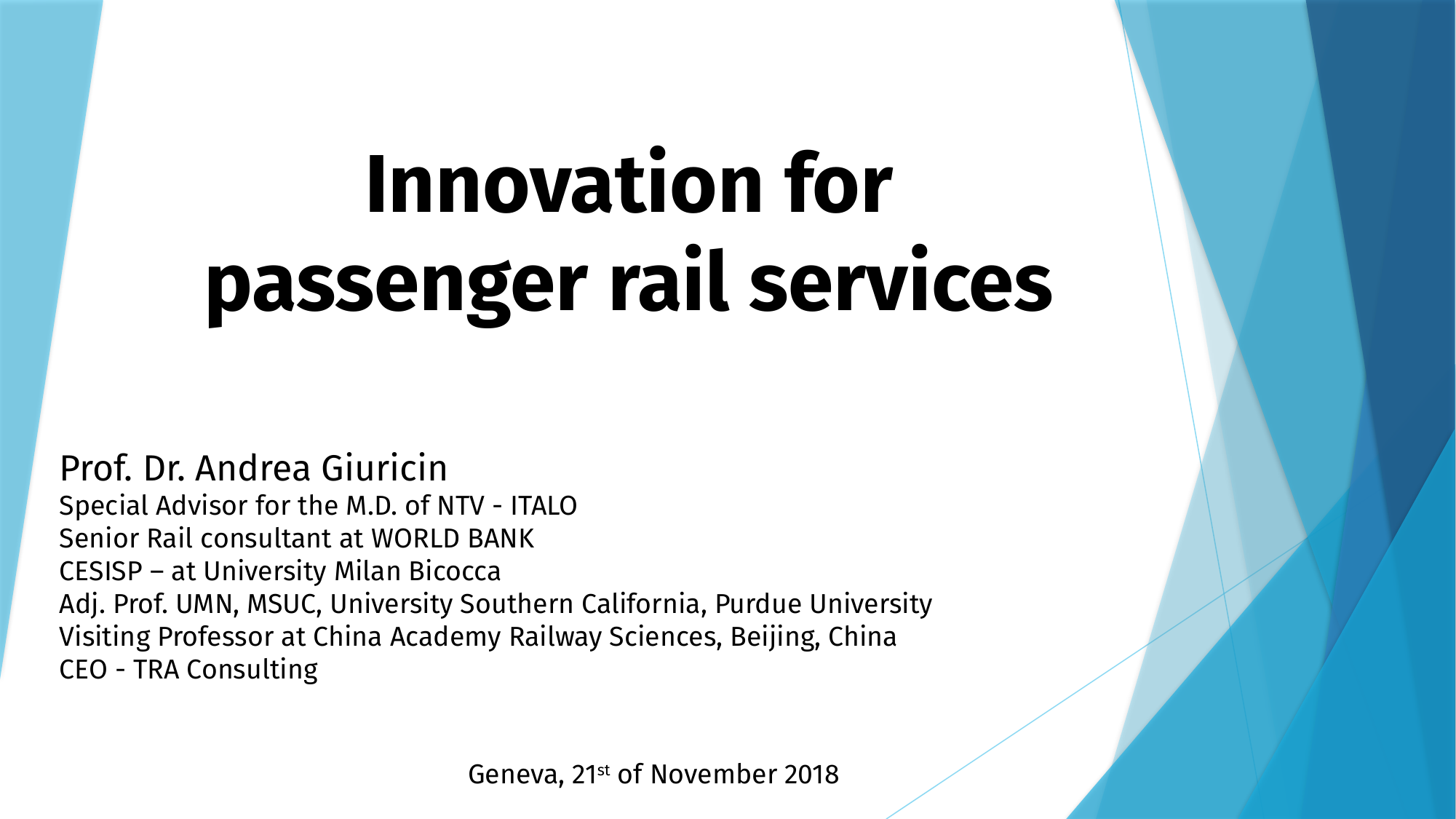

Innovation for passenger rail services
Prof. Dr. Andrea Giuricin
Special Advisor for the M.D. of NTV - ITALO
Senior Rail consultant at WORLD BANK
CESISP – at University Milan Bicocca
Adj. Prof. UMN, MSUC, University Southern California, Purdue University
Visiting Professor at China Academy Railway Sciences, Beijing, China
CEO - TRA Consulting
Geneva, 21st of November 2018